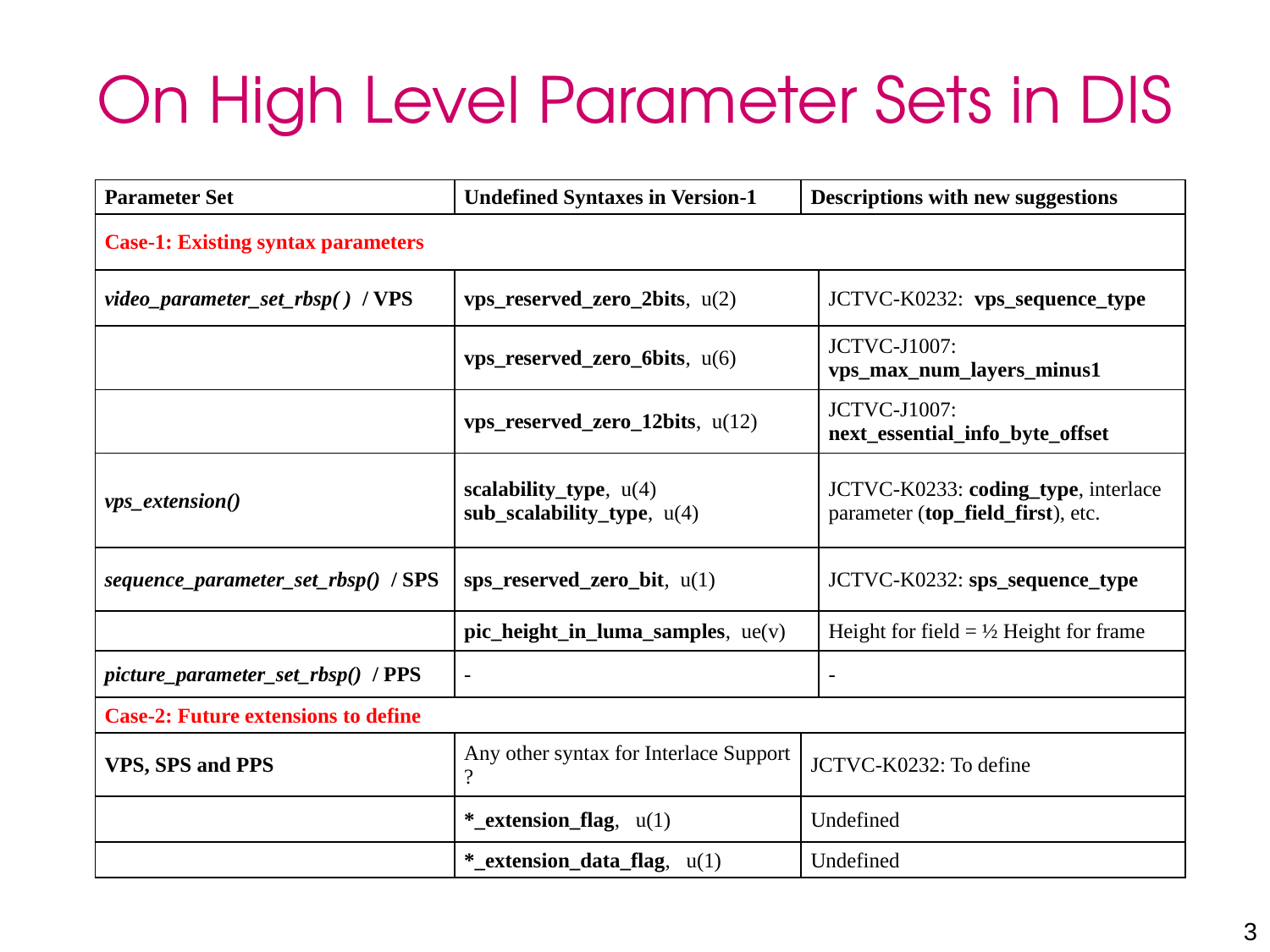

# On High Level Parameter Sets in DIS
| Parameter Set | Undefined Syntaxes in Version-1 | Descriptions with new suggestions |  |
| --- | --- | --- | --- |
| Case-1: Existing syntax parameters |  |  |  |
| video\_parameter\_set\_rbsp( ) / VPS | vps\_reserved\_zero\_2bits, u(2) |  | JCTVC-K0232: vps\_sequence\_type |
|  | vps\_reserved\_zero\_6bits, u(6) |  | JCTVC-J1007: vps\_max\_num\_layers\_minus1 |
|  | vps\_reserved\_zero\_12bits, u(12) |  | JCTVC-J1007: next\_essential\_info\_byte\_offset |
| vps\_extension() | scalability\_type, u(4) sub\_scalability\_type, u(4) |  | JCTVC-K0233: coding\_type, interlace parameter (top\_field\_first), etc. |
| sequence\_parameter\_set\_rbsp() / SPS | sps\_reserved\_zero\_bit, u(1) |  | JCTVC-K0232: sps\_sequence\_type |
|  | pic\_height\_in\_luma\_samples, ue(v) |  | Height for field = ½ Height for frame |
| picture\_parameter\_set\_rbsp() / PPS | - |  | - |
| Case-2: Future extensions to define |  |  |  |
| VPS, SPS and PPS | Any other syntax for Interlace Support ? | JCTVC-K0232: To define |  |
|  | \*\_extension\_flag, u(1) | Undefined |  |
|  | \*\_extension\_data\_flag, u(1) | Undefined |  |
3